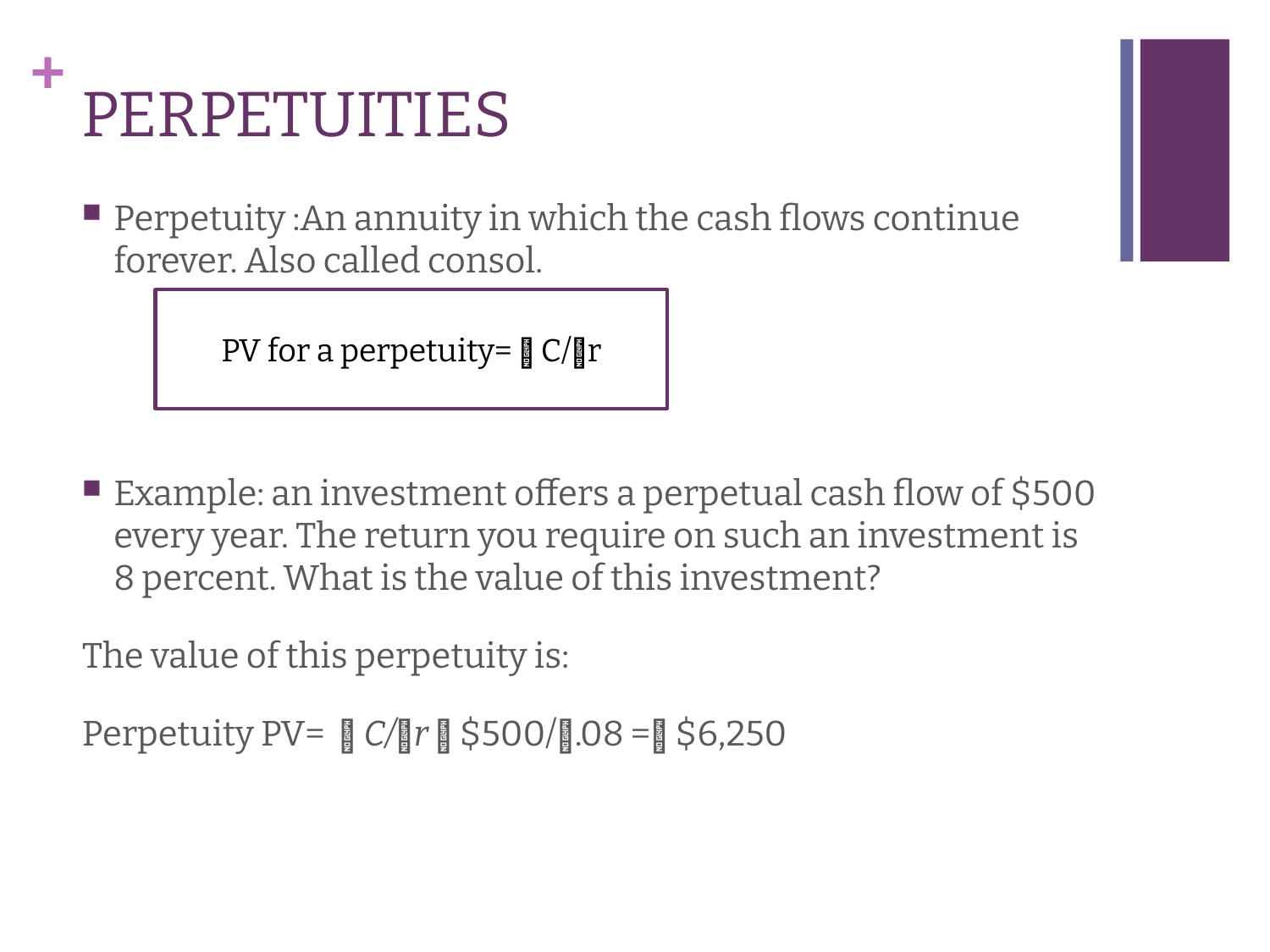

# PERPETUITIES
Perpetuity :An annuity in which the cash flows continue forever. Also called consol.

Example: an investment offers a perpetual cash flow of $500 every year. The return you require on such an investment is 8 percent. What is the value of this investment?
The value of this perpetuity is:
Perpetuity PV=  􏰁 C/􏰒r 􏰁 $500/􏰒.08 =􏰁 $6,250

PV for a perpetuity= 􏰁 C/􏰒r